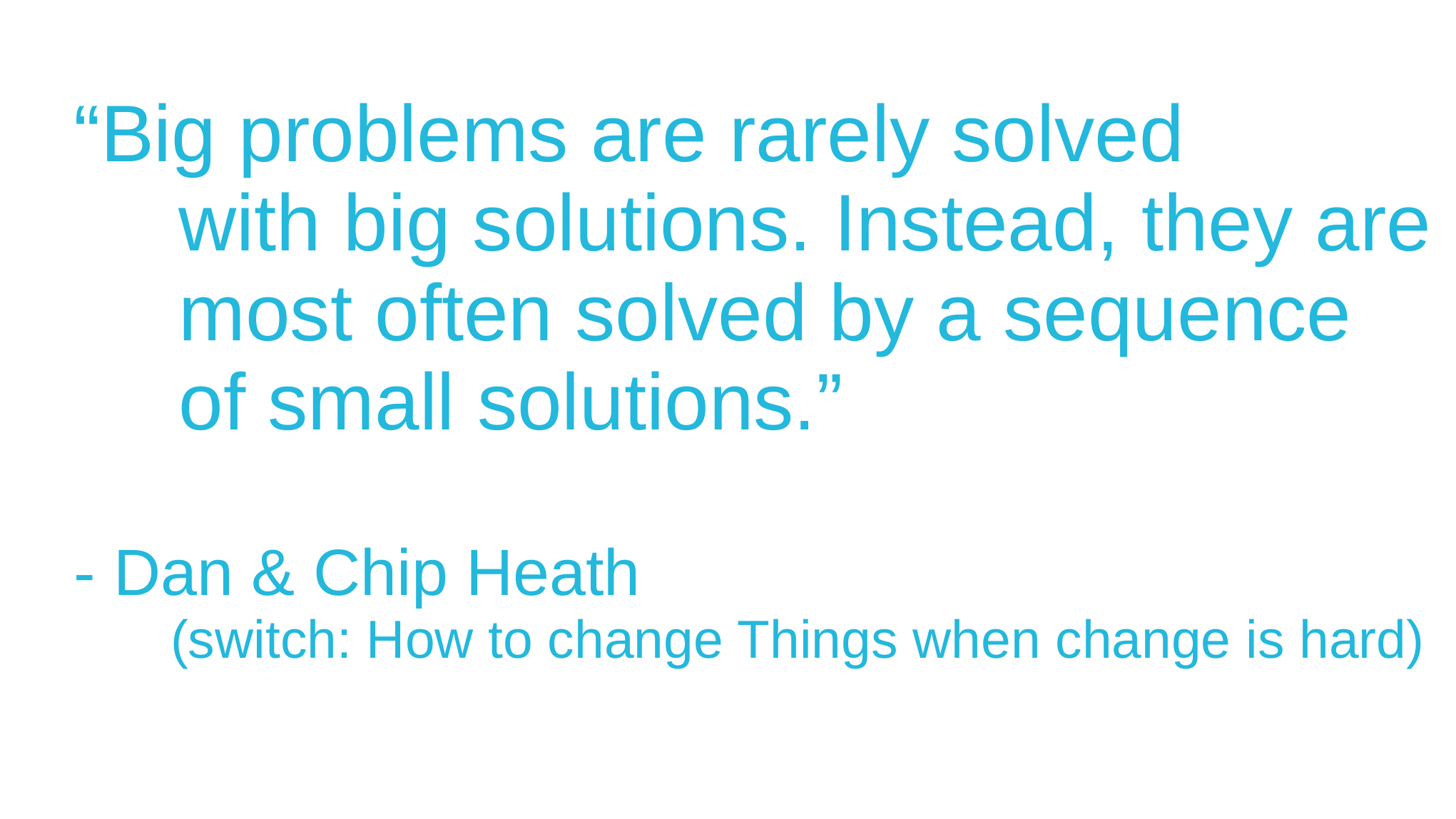

“Big problems are rarely solved
		with big solutions. Instead, they are
		most often solved by a sequence
		of small solutions.”

- Dan & Chip Heath
	   (switch: How to change Things when change is hard)